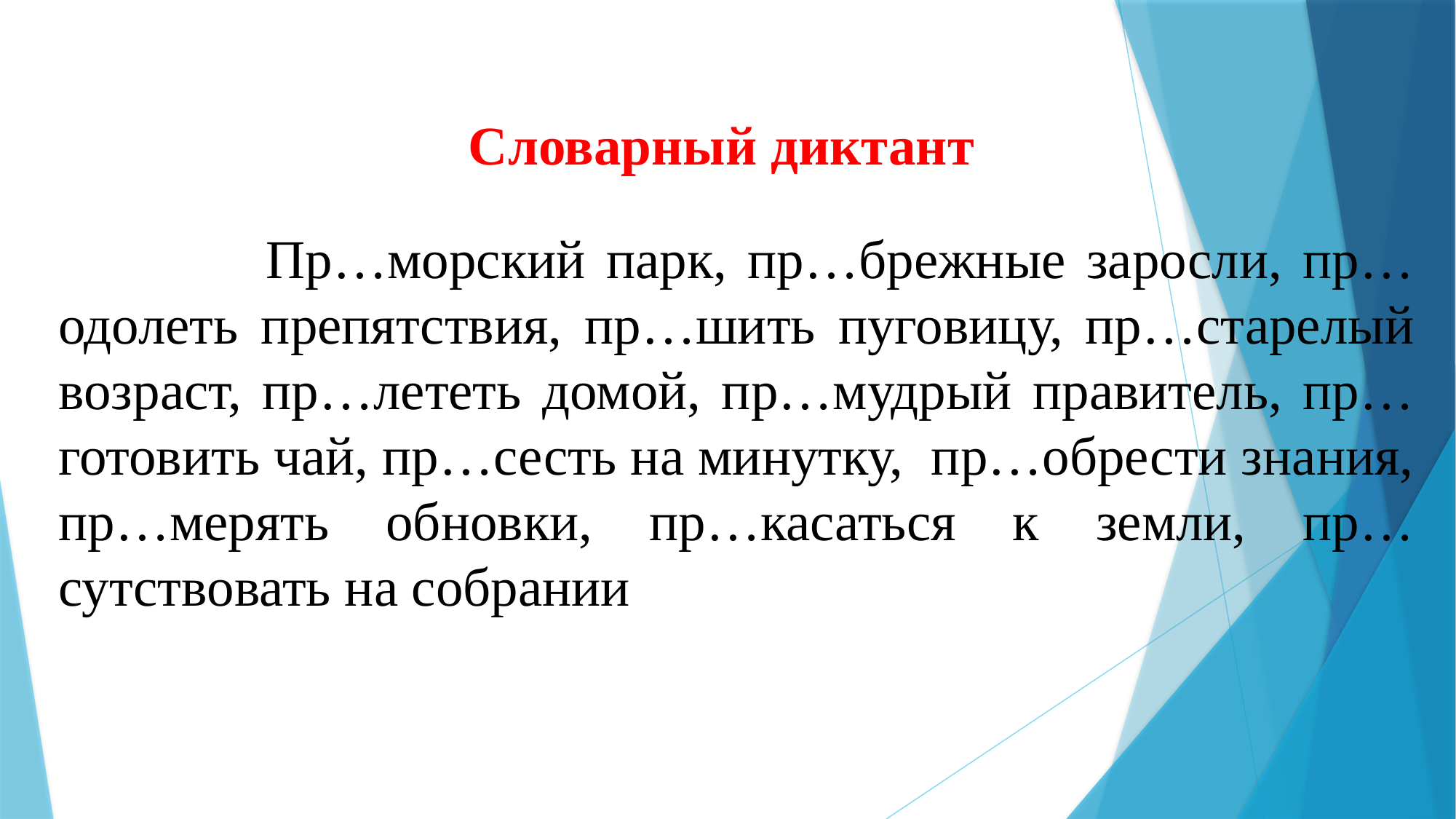

Словарный диктант
# Пр…морский парк, пр…брежные заросли, пр…одолеть препятствия, пр…шить пуговицу, пр…старелый возраст, пр…лететь домой, пр…мудрый правитель, пр…готовить чай, пр…сесть на минутку,  пр…обрести знания, пр…мерять обновки, пр…касаться к земли, пр…сутствовать на собрании